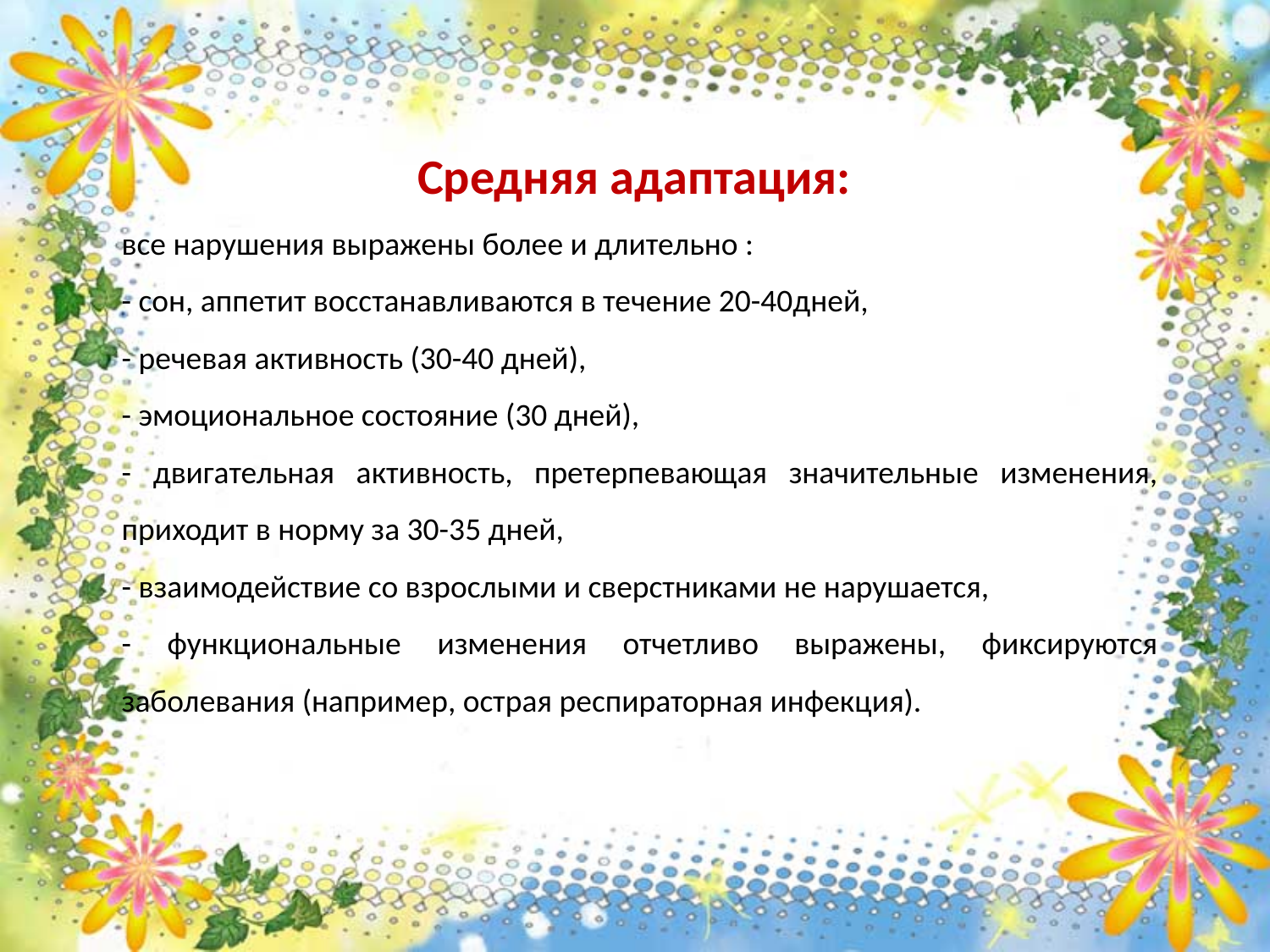

Средняя адаптация:
все нарушения выражены более и длительно :
- сон, аппетит восстанавливаются в течение 20-40дней,
- речевая активность (30-40 дней),
- эмоциональное состояние (30 дней),
- двигательная активность, претерпевающая значительные изменения, приходит в норму за 30-35 дней,
- взаимодействие со взрослыми и сверстниками не нарушается,
- функциональные изменения отчетливо выражены, фиксируются заболевания (например, острая респираторная инфекция).